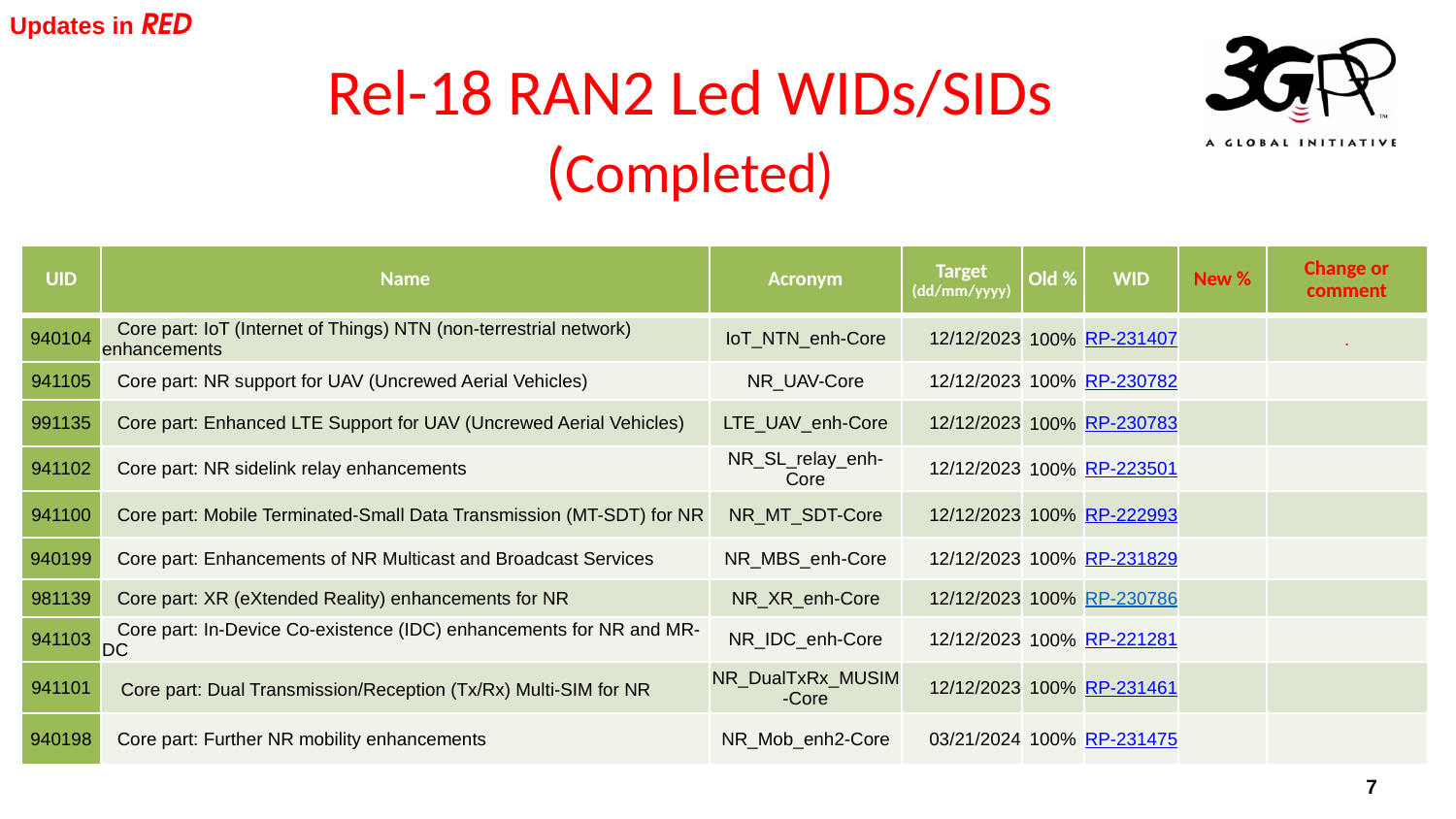

Updates in RED
# Rel-18 RAN2 Led WIDs/SIDs (Completed)
| UID | Name | Acronym | Target (dd/mm/yyyy) | Old % | WID | New % | Change or comment |
| --- | --- | --- | --- | --- | --- | --- | --- |
| 940104 | Core part: IoT (Internet of Things) NTN (non-terrestrial network) enhancements | IoT\_NTN\_enh-Core | 12/12/2023 | 100% | RP-231407 |  | . |
| 941105 | Core part: NR support for UAV (Uncrewed Aerial Vehicles) | NR\_UAV-Core | 12/12/2023 | 100% | RP-230782 |  |  |
| 991135 | Core part: Enhanced LTE Support for UAV (Uncrewed Aerial Vehicles) | LTE\_UAV\_enh-Core | 12/12/2023 | 100% | RP-230783 |  |  |
| 941102 | Core part: NR sidelink relay enhancements | NR\_SL\_relay\_enh-Core | 12/12/2023 | 100% | RP-223501 |  |  |
| 941100 | Core part: Mobile Terminated-Small Data Transmission (MT-SDT) for NR | NR\_MT\_SDT-Core | 12/12/2023 | 100% | RP-222993 |  |  |
| 940199 | Core part: Enhancements of NR Multicast and Broadcast Services | NR\_MBS\_enh-Core | 12/12/2023 | 100% | RP-231829 |  |  |
| 981139 | Core part: XR (eXtended Reality) enhancements for NR | NR\_XR\_enh-Core | 12/12/2023 | 100% | RP-230786 |  |  |
| 941103 | Core part: In-Device Co-existence (IDC) enhancements for NR and MR-DC | NR\_IDC\_enh-Core | 12/12/2023 | 100% | RP-221281 |  |  |
| 941101 | Core part: Dual Transmission/Reception (Tx/Rx) Multi-SIM for NR | NR\_DualTxRx\_MUSIM-Core | 12/12/2023 | 100% | RP-231461 |  |  |
| 940198 | Core part: Further NR mobility enhancements | NR\_Mob\_enh2-Core | 03/21/2024 | 100% | RP-231475 |  |  |